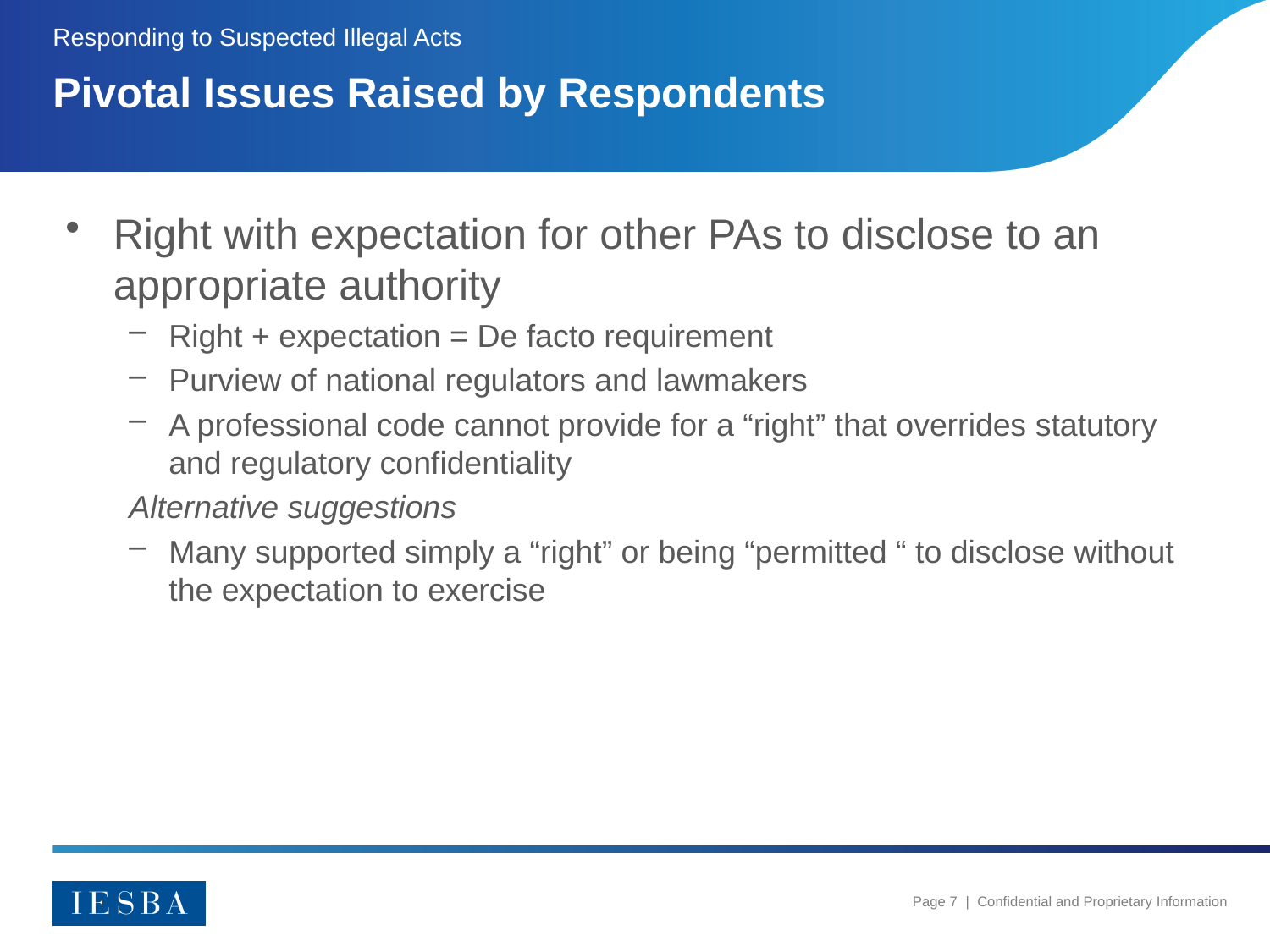

Responding to Suspected Illegal Acts

# Pivotal Issues Raised by Respondents
Right with expectation for other PAs to disclose to an appropriate authority
Right + expectation = De facto requirement
Purview of national regulators and lawmakers
A professional code cannot provide for a “right” that overrides statutory and regulatory confidentiality
Alternative suggestions
Many supported simply a “right” or being “permitted “ to disclose without the expectation to exercise